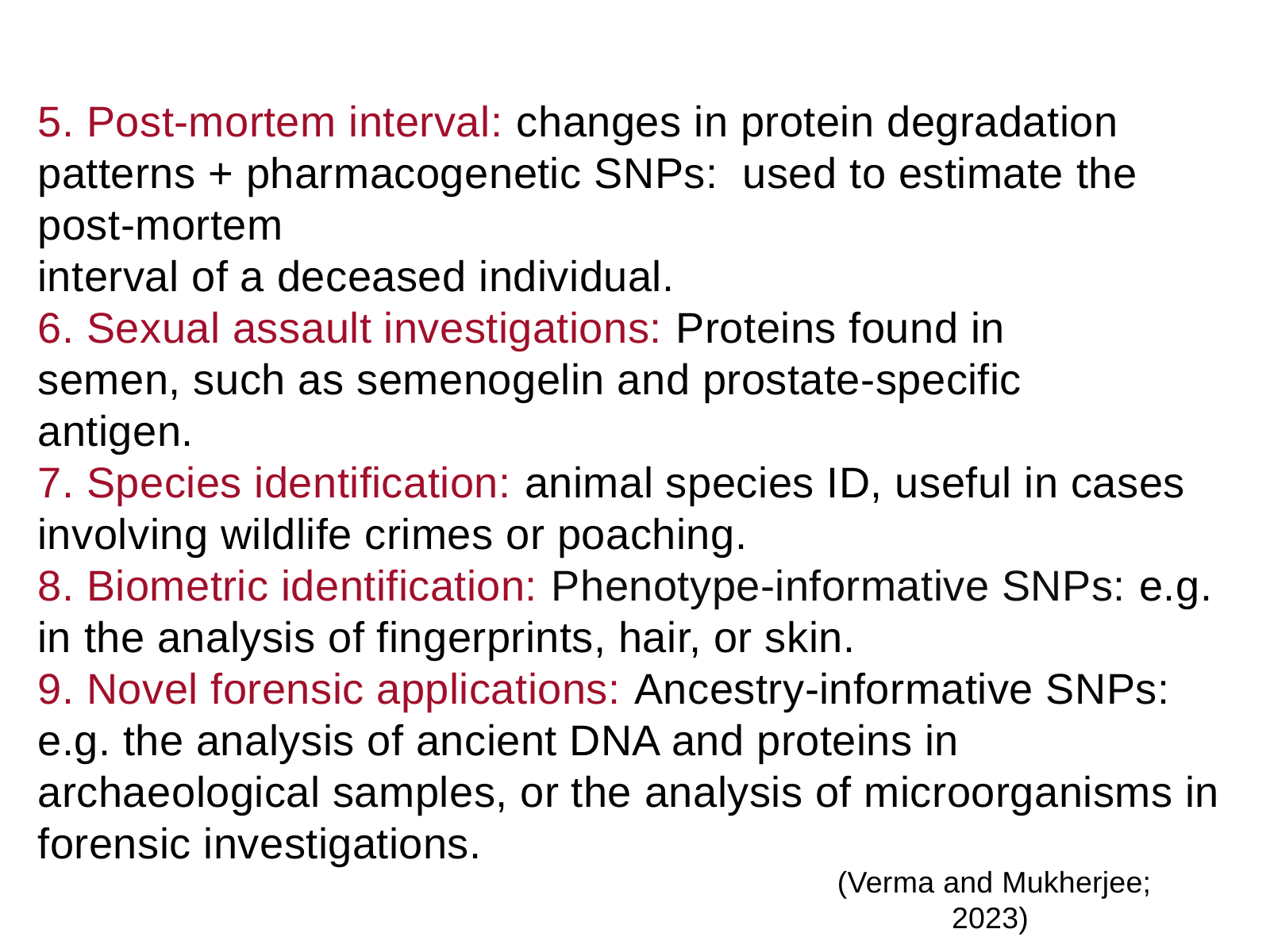

5. Post-mortem interval: changes in protein degradation patterns + pharmacogenetic SNPs:  used to estimate the post-mortem
interval of a deceased individual.
6. Sexual assault investigations: Proteins found in
semen, such as semenogelin and prostate-specific
antigen.
7. Species identification: animal species ID, useful in cases involving wildlife crimes or poaching.
8. Biometric identification: Phenotype-informative SNPs: e.g. in the analysis of fingerprints, hair, or skin.
9. Novel forensic applications: Ancestry-informative SNPs: e.g. the analysis of ancient DNA and proteins in archaeological samples, or the analysis of microorganisms in forensic investigations.

 (Verma and Mukherjee; 2023)